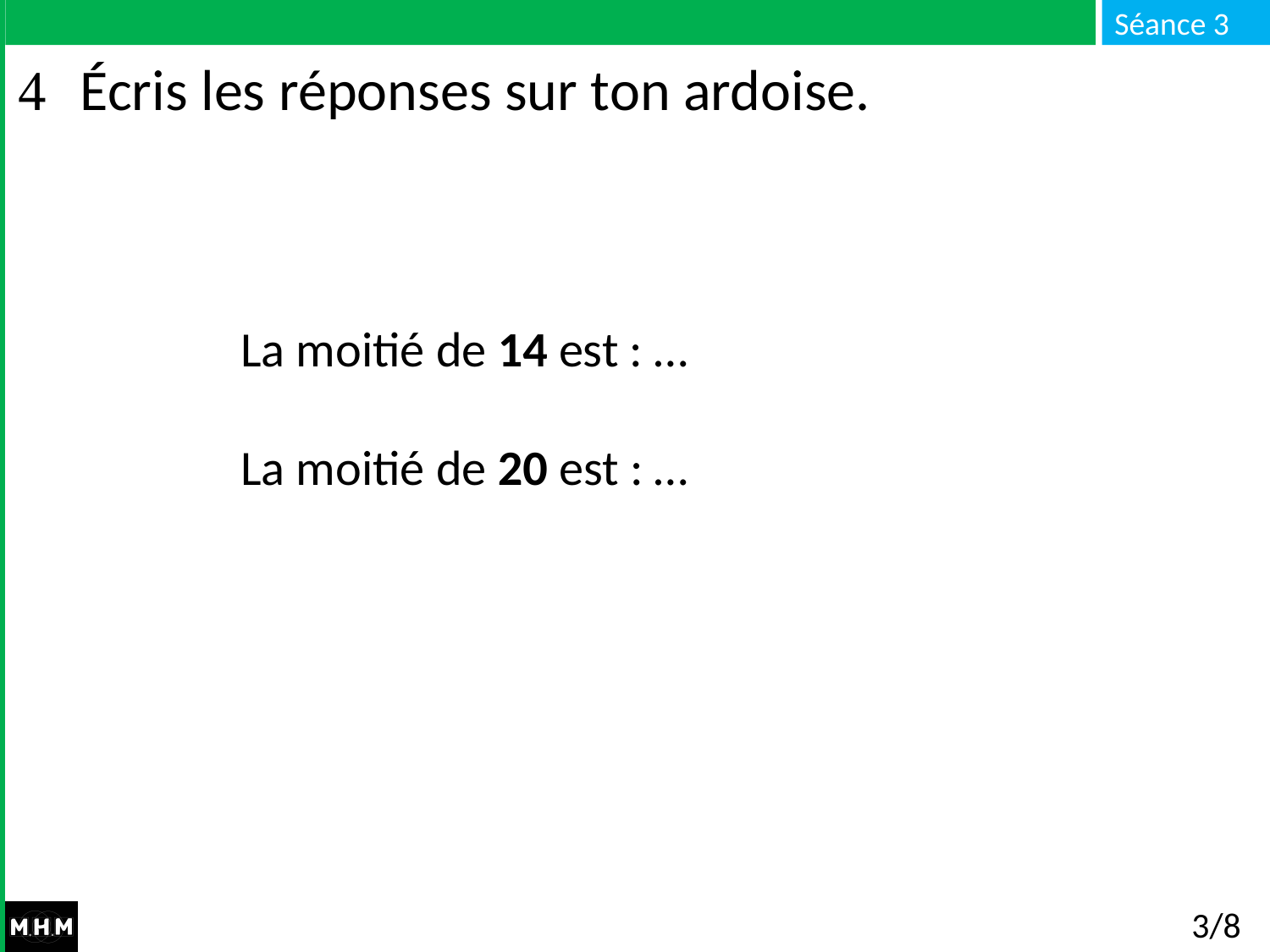

# Écris les réponses sur ton ardoise.
La moitié de 14 est : …
La moitié de 20 est : …

3/8